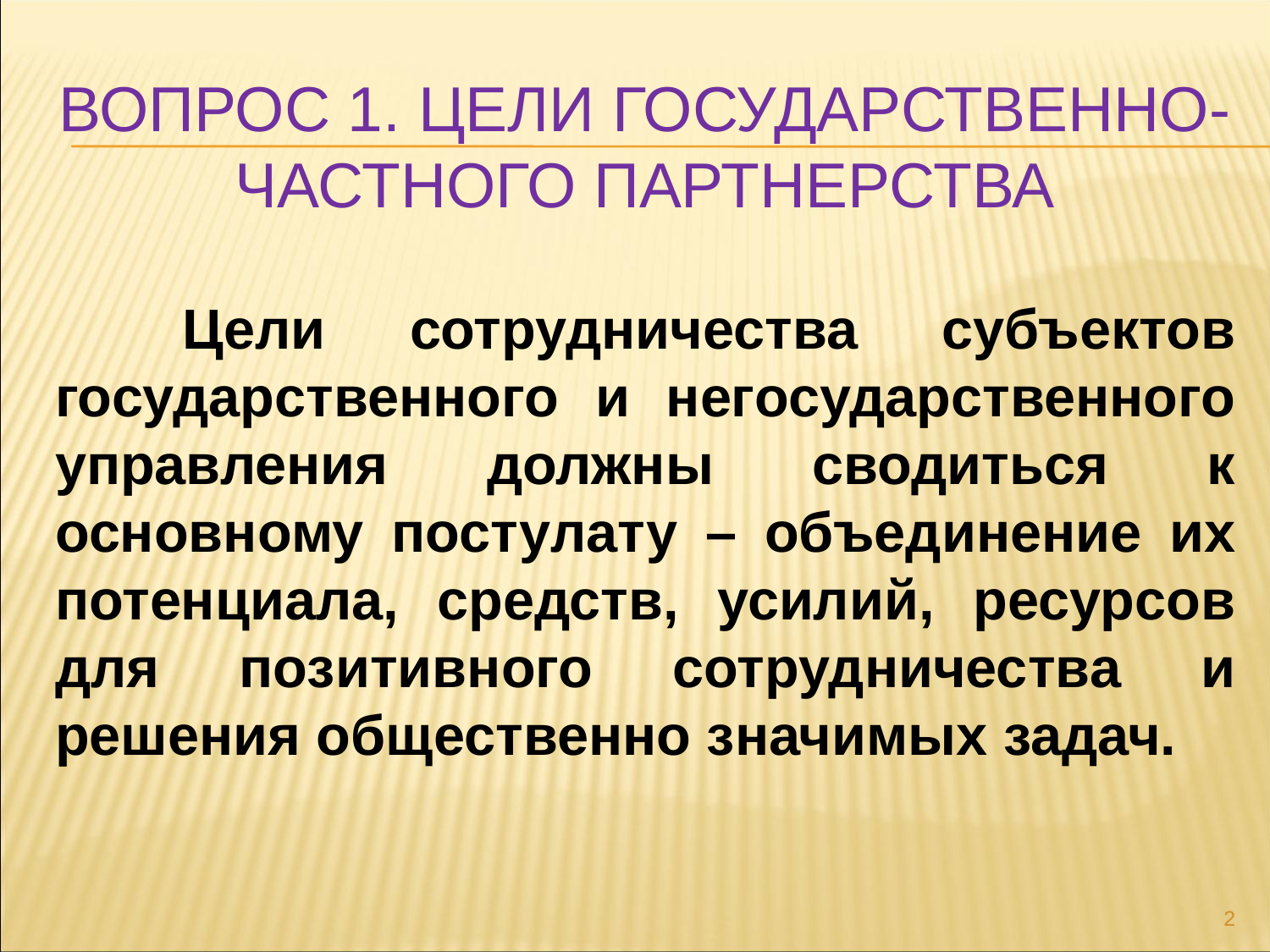

# Вопрос 1. цели государственно-частного партнерства
	Цели сотрудничества субъектов государственного и негосударственного управления должны сводиться к основному постулату – объединение их потенциала, средств, усилий, ресурсов для позитивного сотрудничества и решения общественно значимых задач.
2